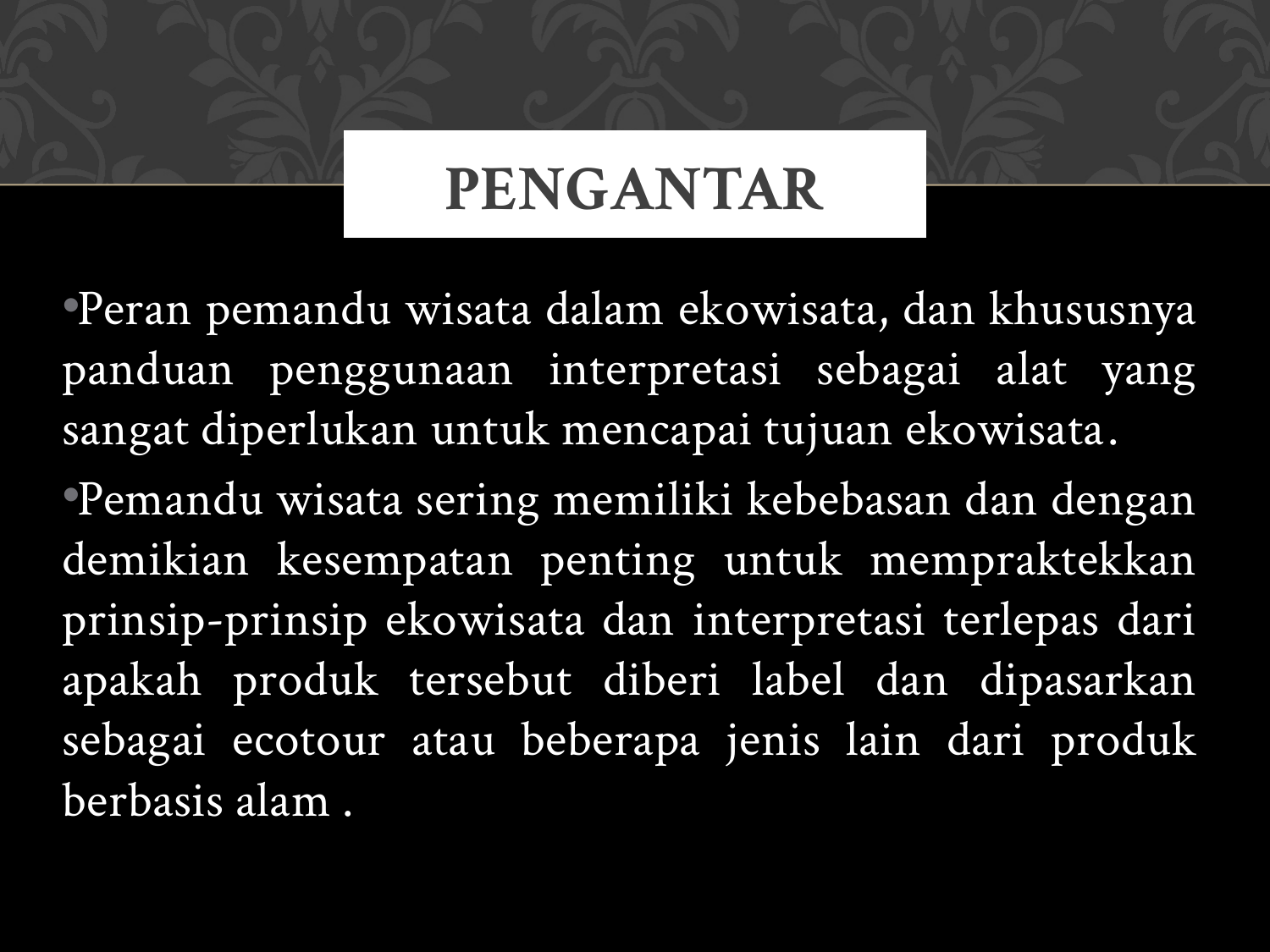

# Pengantar
Peran pemandu wisata dalam ekowisata, dan khususnya panduan penggunaan interpretasi sebagai alat yang sangat diperlukan untuk mencapai tujuan ekowisata.
Pemandu wisata sering memiliki kebebasan dan dengan demikian kesempatan penting untuk mempraktekkan prinsip-prinsip ekowisata dan interpretasi terlepas dari apakah produk tersebut diberi label dan dipasarkan sebagai ecotour atau beberapa jenis lain dari produk berbasis alam .